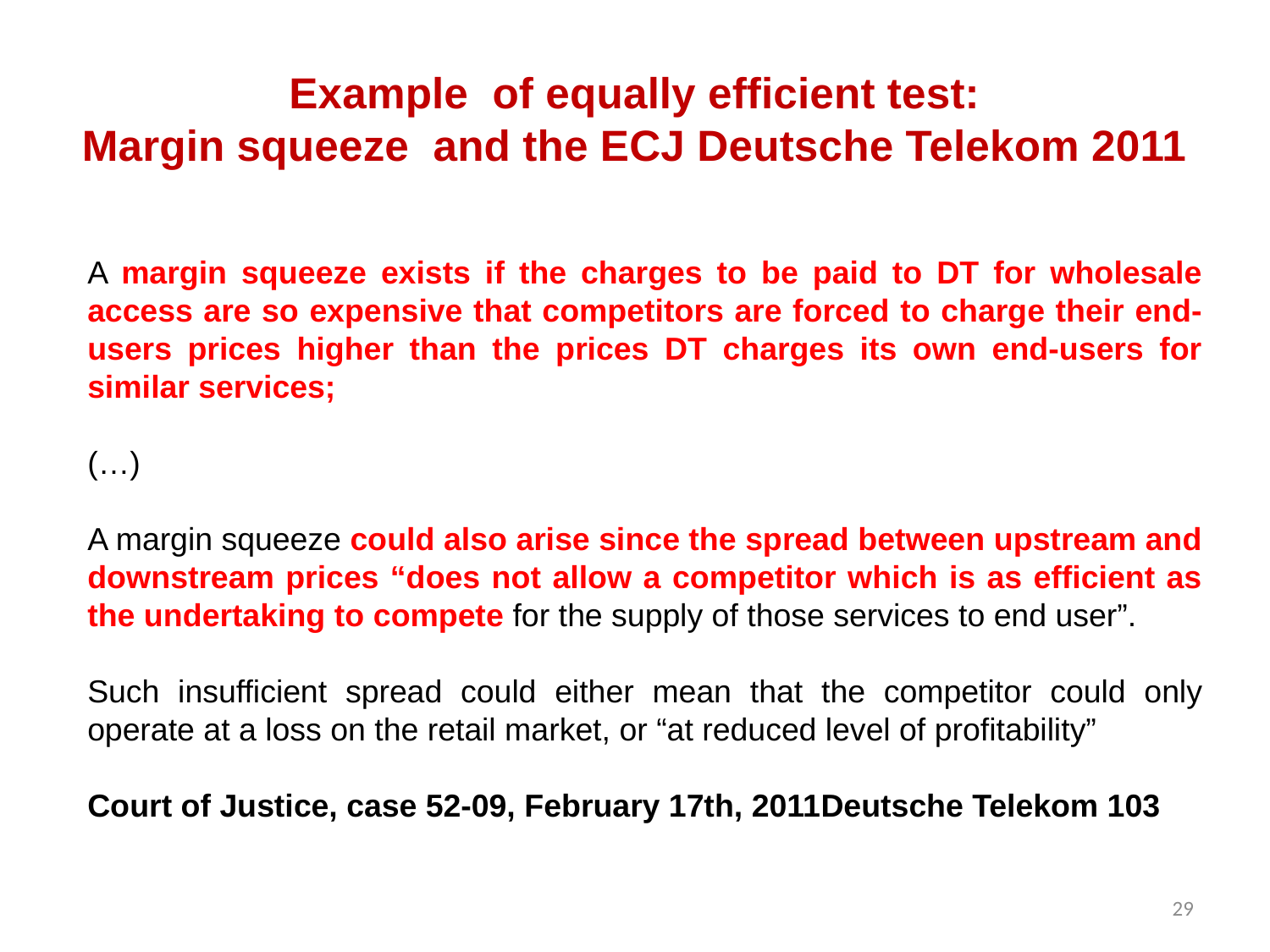

# Example  of equally efficient test: Margin squeeze  and the ECJ Deutsche Telekom 2011
A margin squeeze exists if the charges to be paid to DT for wholesale access are so expensive that competitors are forced to charge their end-users prices higher than the prices DT charges its own end-users for similar services;

(…)

A margin squeeze could also arise since the spread between upstream and downstream prices “does not allow a competitor which is as efficient as the undertaking to compete for the supply of those services to end user”.

Such insufficient spread could either mean that the competitor could only operate at a loss on the retail market, or “at reduced level of profitability”

Court of Justice, case 52-09, February 17th, 2011Deutsche Telekom 103
29